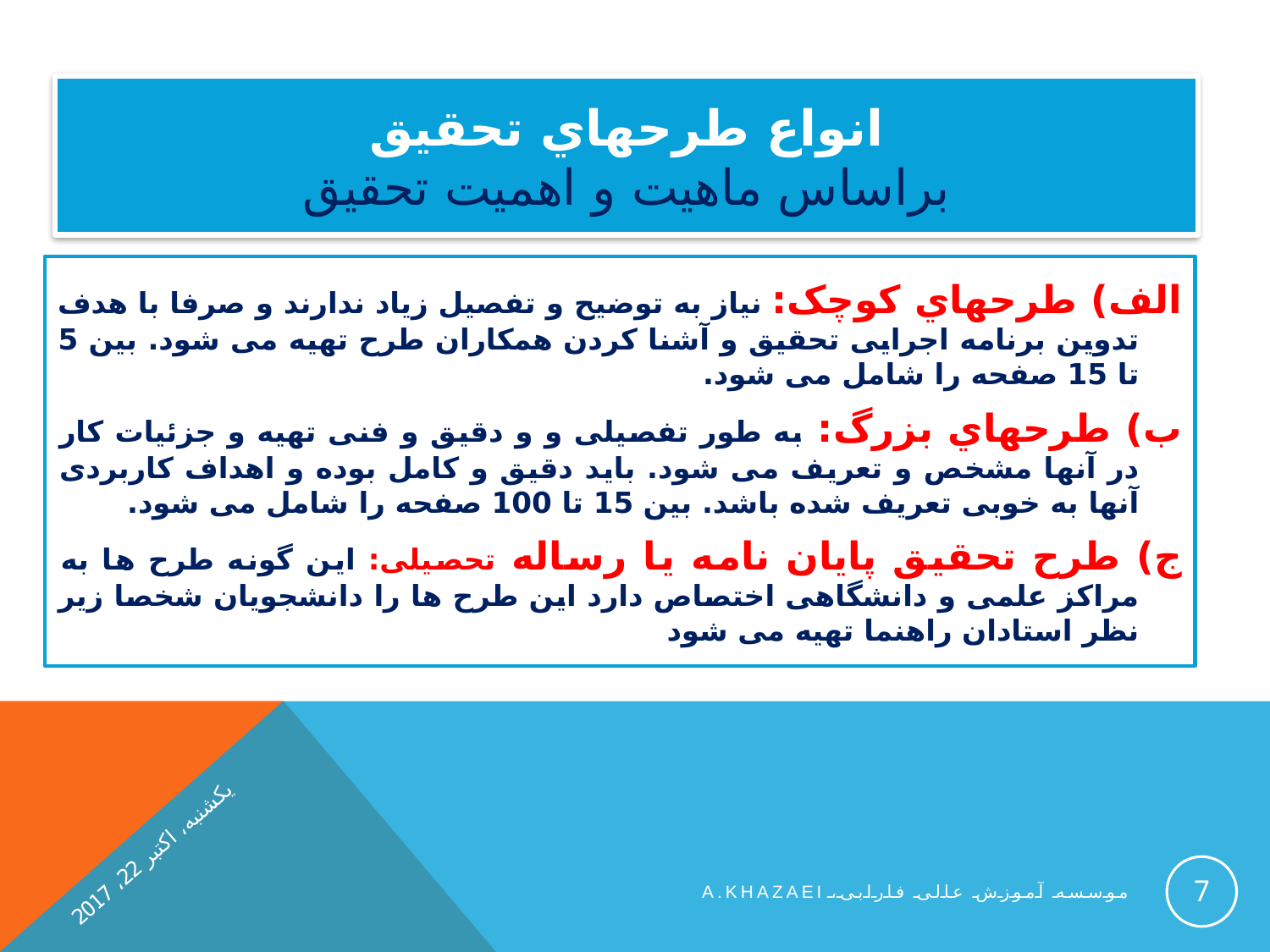

# انواع طرحهاي تحقيق براساس ماهيت و اهميت تحقيق
الف) طرحهاي کوچک: نیاز به توضیح و تفصیل زیاد ندارند و صرفا با هدف تدوین برنامه اجرایی تحقیق و آشنا کردن همکاران طرح تهیه می شود. بین 5 تا 15 صفحه را شامل می شود.
ب) طرحهاي بزرگ: به طور تفصیلی و و دقیق و فنی تهیه و جزئیات کار در آنها مشخص و تعریف می شود. باید دقیق و کامل بوده و اهداف کاربردی آنها به خوبی تعریف شده باشد. بین 15 تا 100 صفحه را شامل می شود.
ج) طرح تحقيق پايان نامه یا رساله تحصیلی: این گونه طرح ها به مراکز علمی و دانشگاهی اختصاص دارد این طرح ها را دانشجویان شخصا زیر نظر استادان راهنما تهیه می شود
يکشنبه، اکتبر 22، 2017
7
موسسه آموزش عالی فارابی، A.KHAZAEI